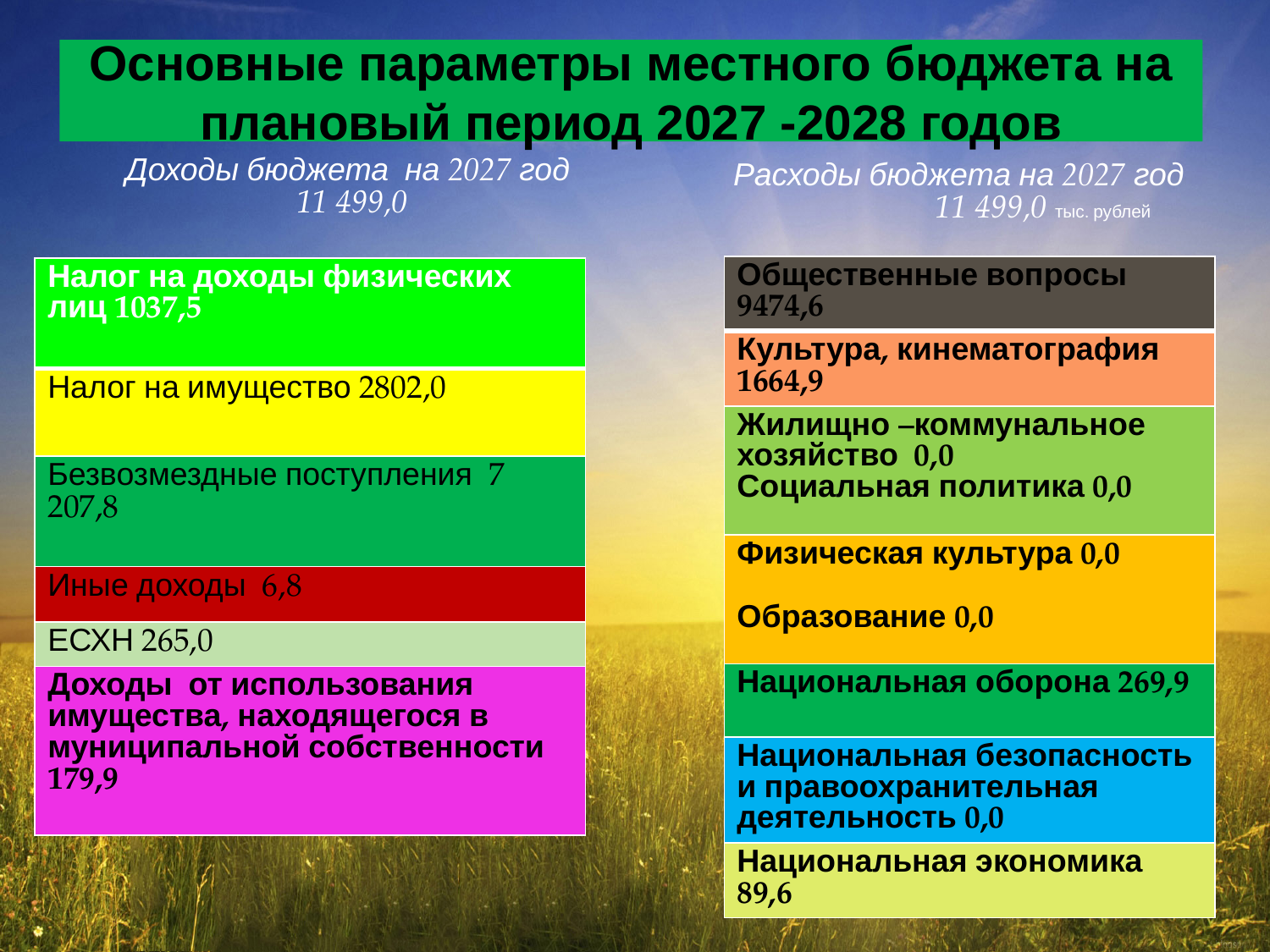

# Основные параметры местного бюджета на плановый период 2027 -2028 годов
| Доходы бюджета на 2027 год 11 499,0 |
| --- |
| Расходы бюджета на 2027 год 11 499,0 тыс. рублей |
| --- |
| Общественные вопросы 9474,6 |
| --- |
| Культура, кинематография 1664,9 |
| Жилищно –коммунальное хозяйство 0,0 Социальная политика 0,0 |
| Физическая культура 0,0 Образование 0,0 |
| Национальная оборона 269,9 |
| Национальная безопасность и правоохранительная деятельность 0,0 |
| Национальная экономика 89,6 |
| Налог на доходы физических лиц 1037,5 |
| --- |
| Налог на имущество 2802,0 |
| Безвозмездные поступления 7 207,8 |
| Иные доходы 6,8 |
| ЕСХН 265,0 |
| Доходы от использования имущества, находящегося в муниципальной собственности 179,9 |